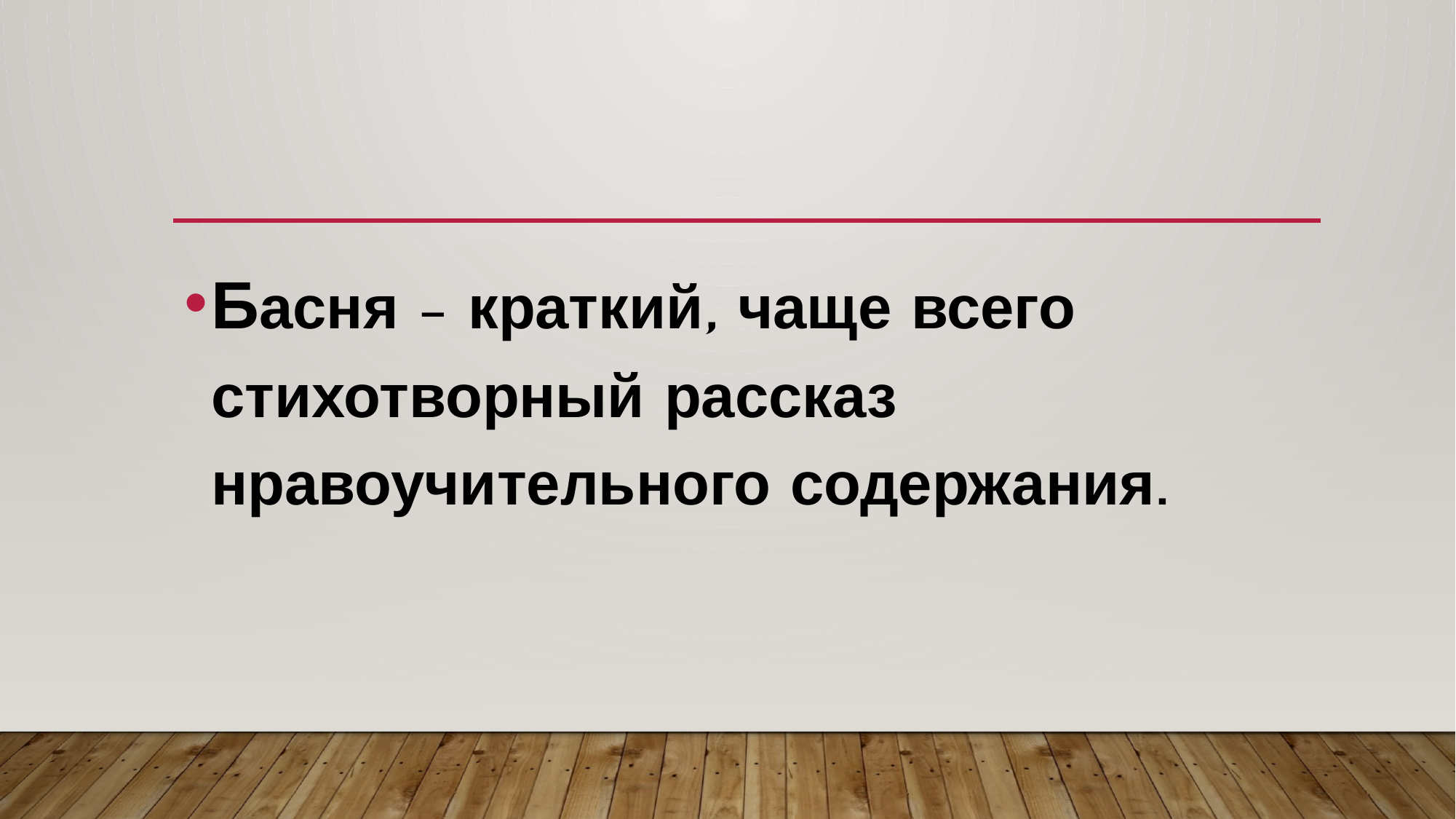

#
Басня – краткий, чаще всего стихотворный рассказ нравоучительного содержания.